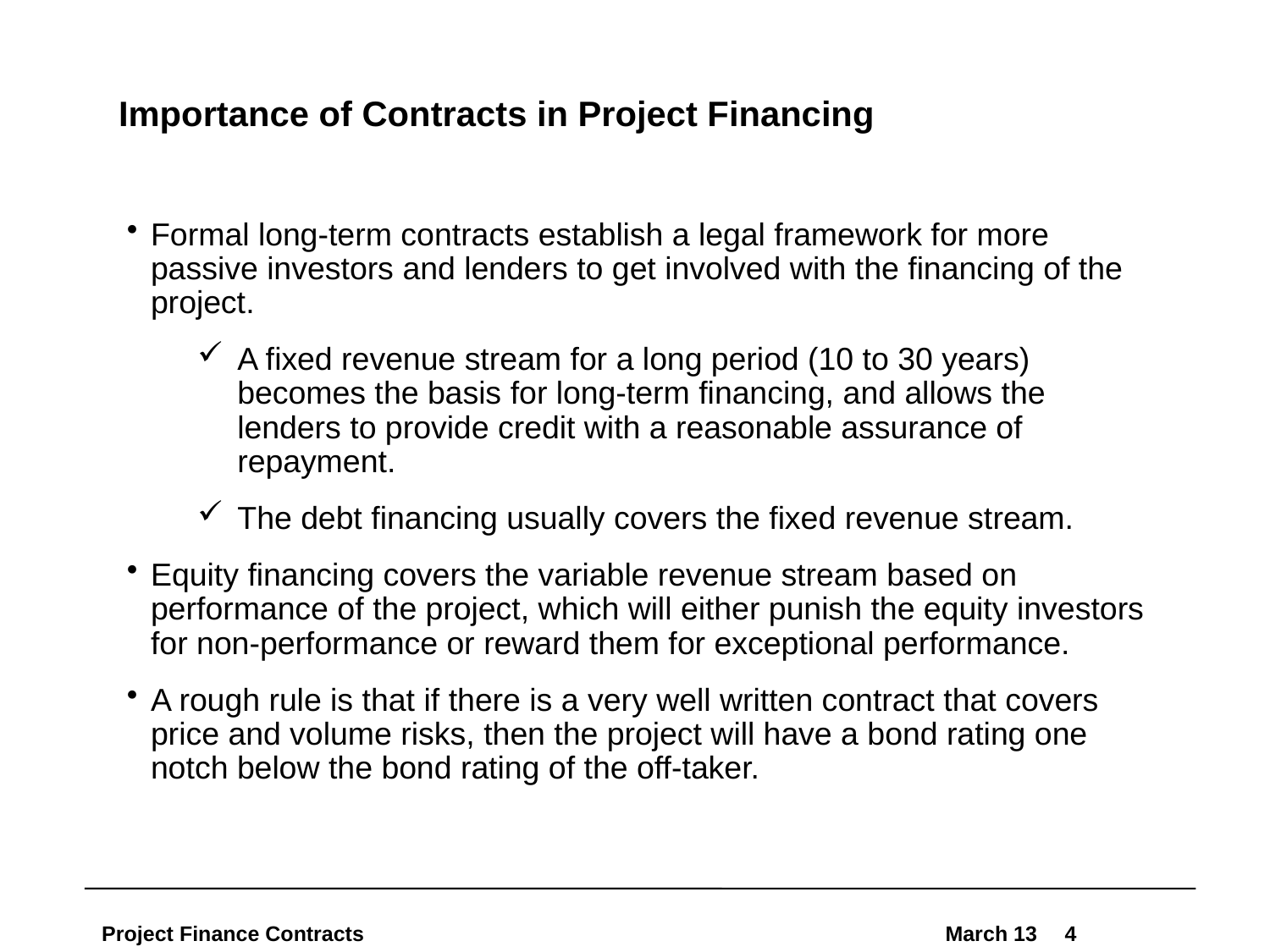

# Importance of Contracts in Project Financing
Formal long-term contracts establish a legal framework for more passive investors and lenders to get involved with the financing of the project.
A fixed revenue stream for a long period (10 to 30 years) becomes the basis for long-term financing, and allows the lenders to provide credit with a reasonable assurance of repayment.
The debt financing usually covers the fixed revenue stream.
Equity financing covers the variable revenue stream based on performance of the project, which will either punish the equity investors for non-performance or reward them for exceptional performance.
A rough rule is that if there is a very well written contract that covers price and volume risks, then the project will have a bond rating one notch below the bond rating of the off-taker.